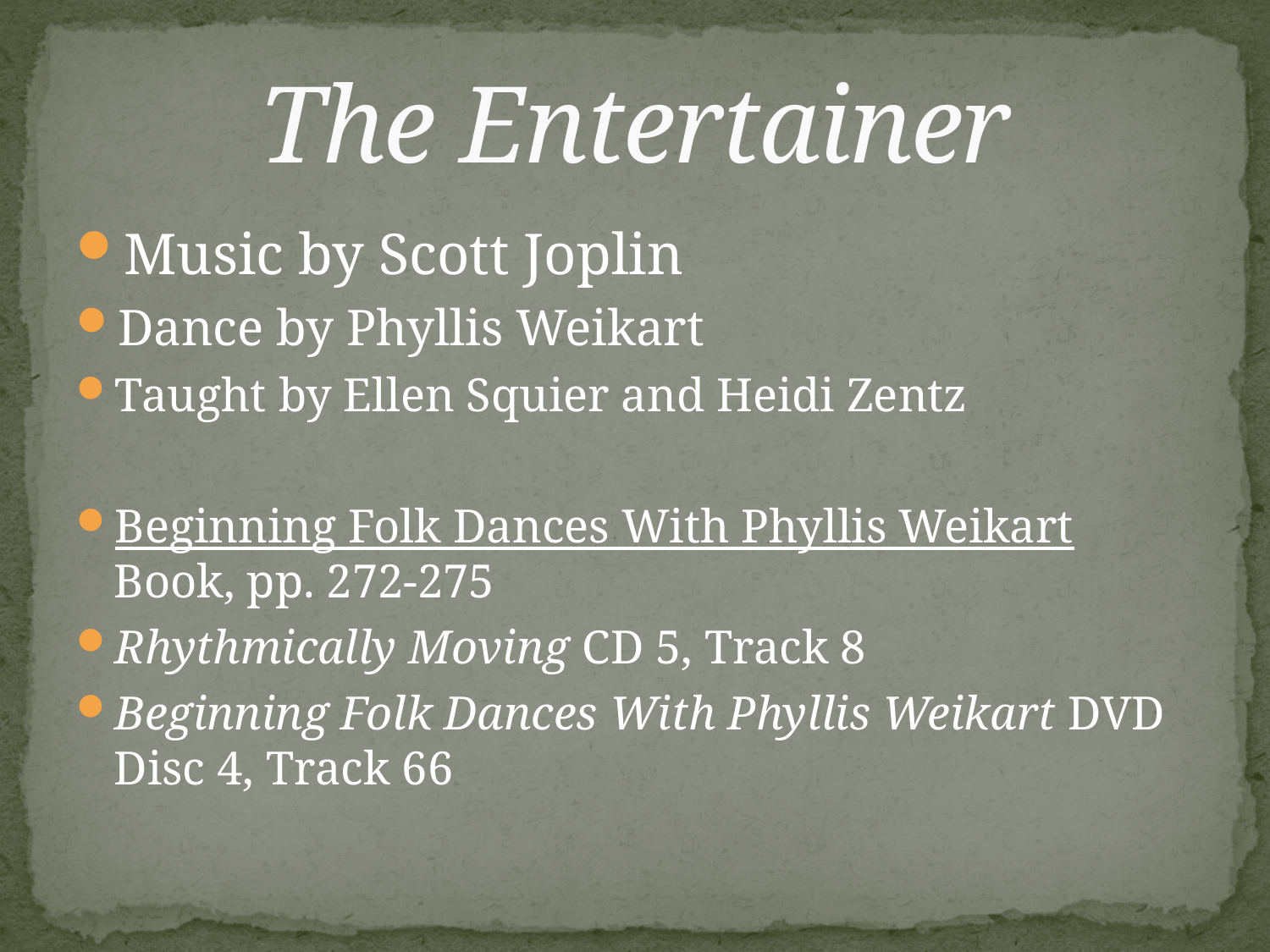

# The Entertainer
Music by Scott Joplin
Dance by Phyllis Weikart
Taught by Ellen Squier and Heidi Zentz

Beginning Folk Dances With Phyllis Weikart Book, pp. 272-275
Rhythmically Moving CD 5, Track 8
Beginning Folk Dances With Phyllis Weikart DVD Disc 4, Track 66